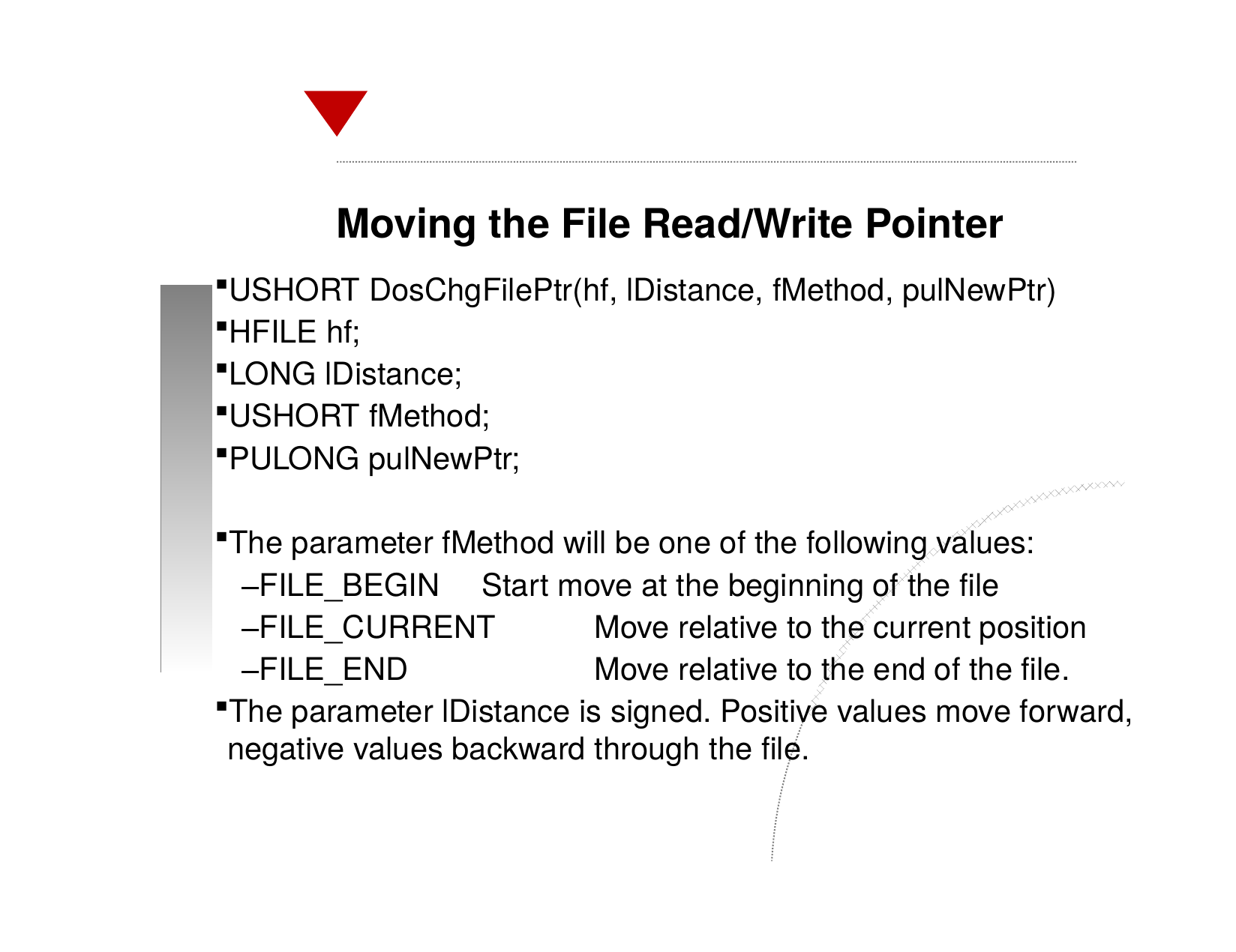

Moving the File Read/Write Pointer
USHORT DosChgFilePtr(hf, lDistance, fMethod, pulNewPtr)
HFILE hf;
LONG lDistance;
USHORT fMethod;
PULONG pulNewPtr;

The parameter fMethod will be one of the following values:
FILE_BEGIN	Start move at the beginning of the file
FILE_CURRENT	Move relative to the current position
FILE_END		Move relative to the end of the file.
The parameter lDistance is signed. Positive values move forward, negative values backward through the file.